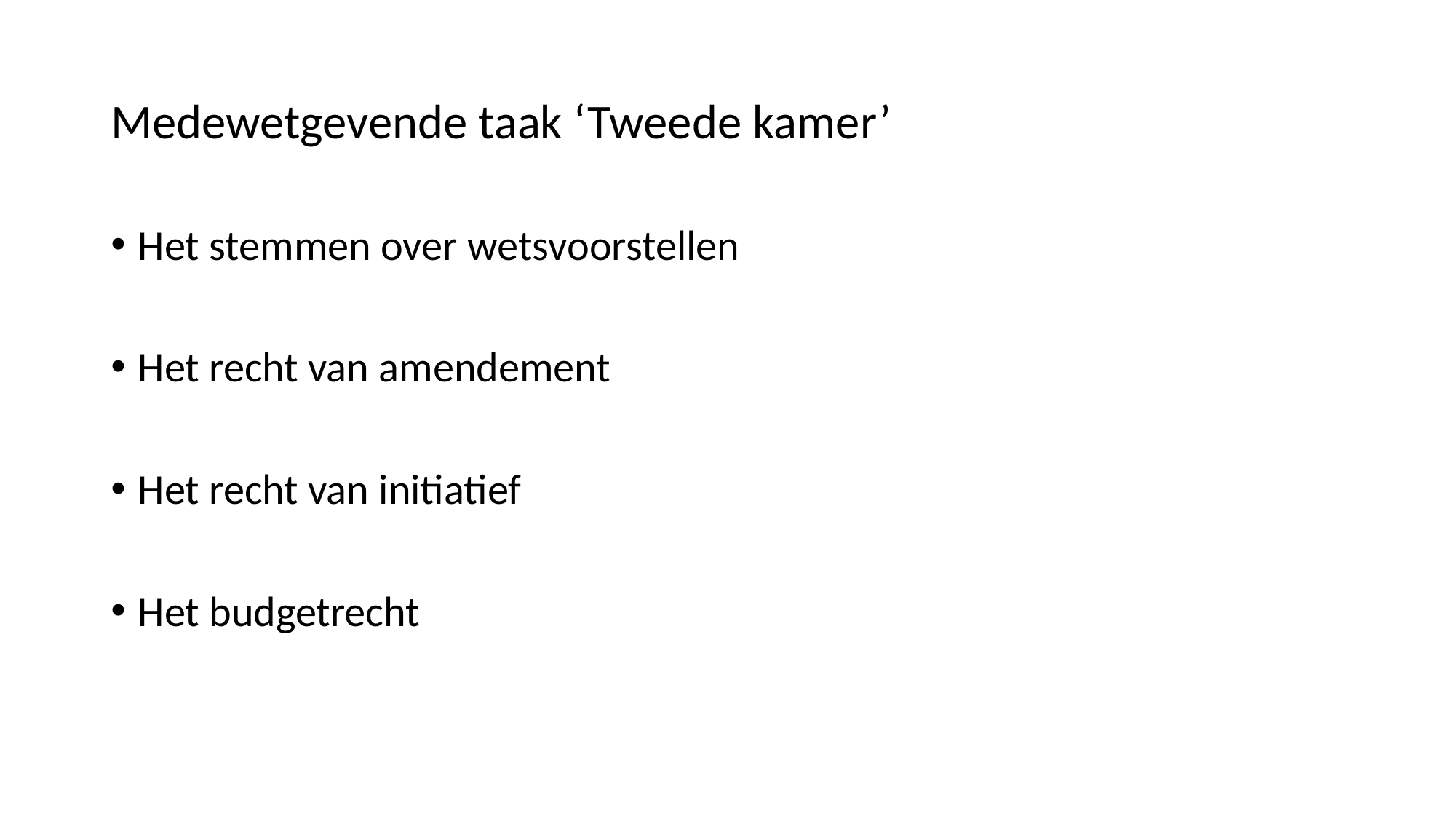

# Medewetgevende taak ‘Tweede kamer’
Het stemmen over wetsvoorstellen

Het recht van amendement

Het recht van initiatief

Het budgetrecht